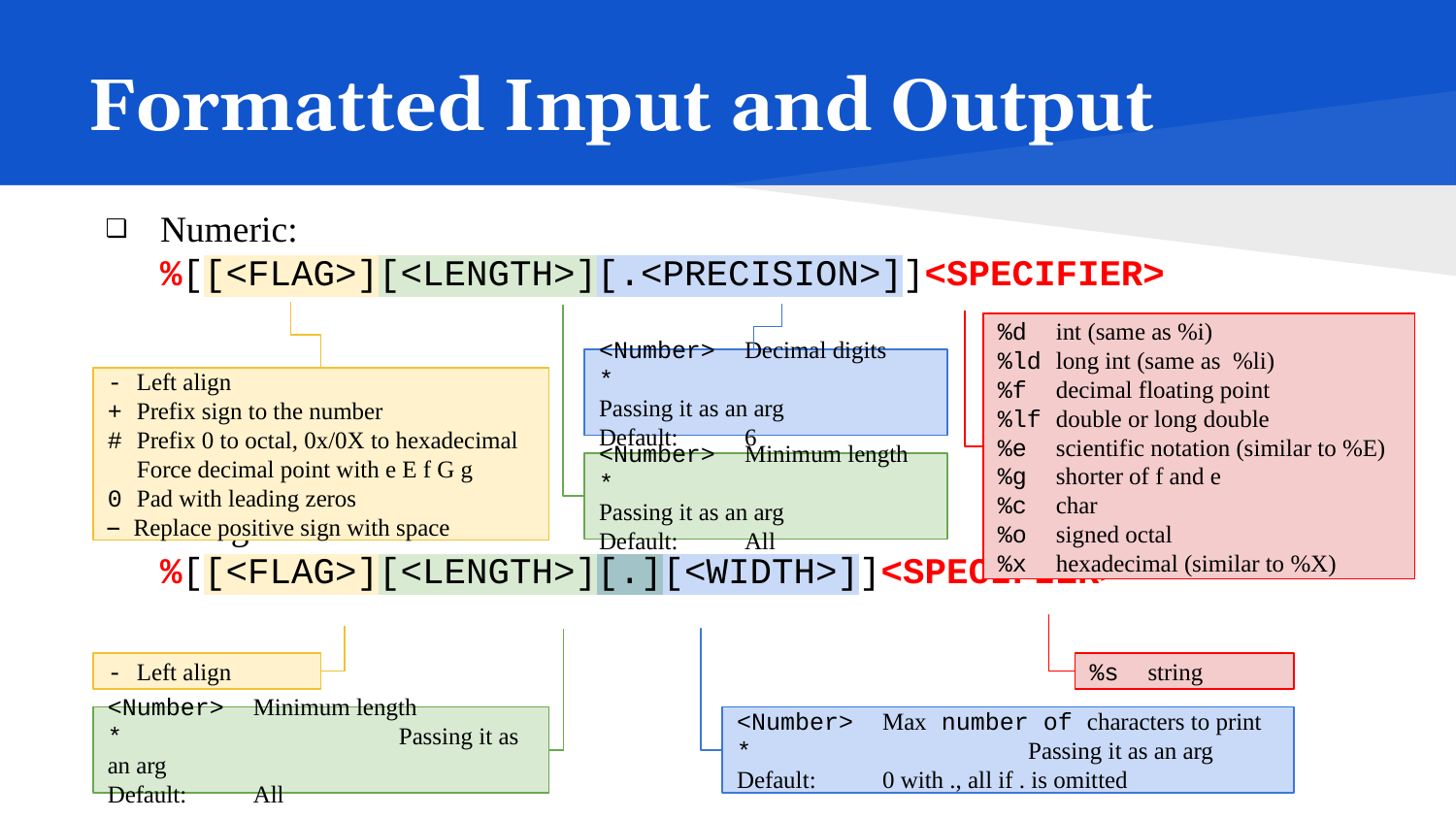

# Formatted Input and Output
Numeric:
%[[<FLAG>][<LENGTH>][.<PRECISION>]]<SPECIFIER>

String:
%[[<FLAG>][<LENGTH>][.][<WIDTH>]]<SPECIFIER>
%d  int (same as %i)
%ld long int (same as  %li)
%f  decimal floating point
%lf double or long double
%e  scientific notation (similar to %E)
%g  shorter of f and e
%c  char
%o  signed octal
%x  hexadecimal (similar to %X)
<Number>	Decimal digits
*		Passing it as an arg
Default:	6
- Left align
+ Prefix sign to the number
# Prefix 0 to octal, 0x/0X to hexadecimal Force decimal point with e E f G g
0 Pad with leading zeros
  Replace positive sign with space
<Number>	Minimum length
*		Passing it as an arg
Default:	All
- Left align
%s  string
<Number>	Minimum length
*		Passing it as an arg
Default:	All
<Number>	Max number of characters to print
*		Passing it as an arg
Default:	0 with ., all if . is omitted